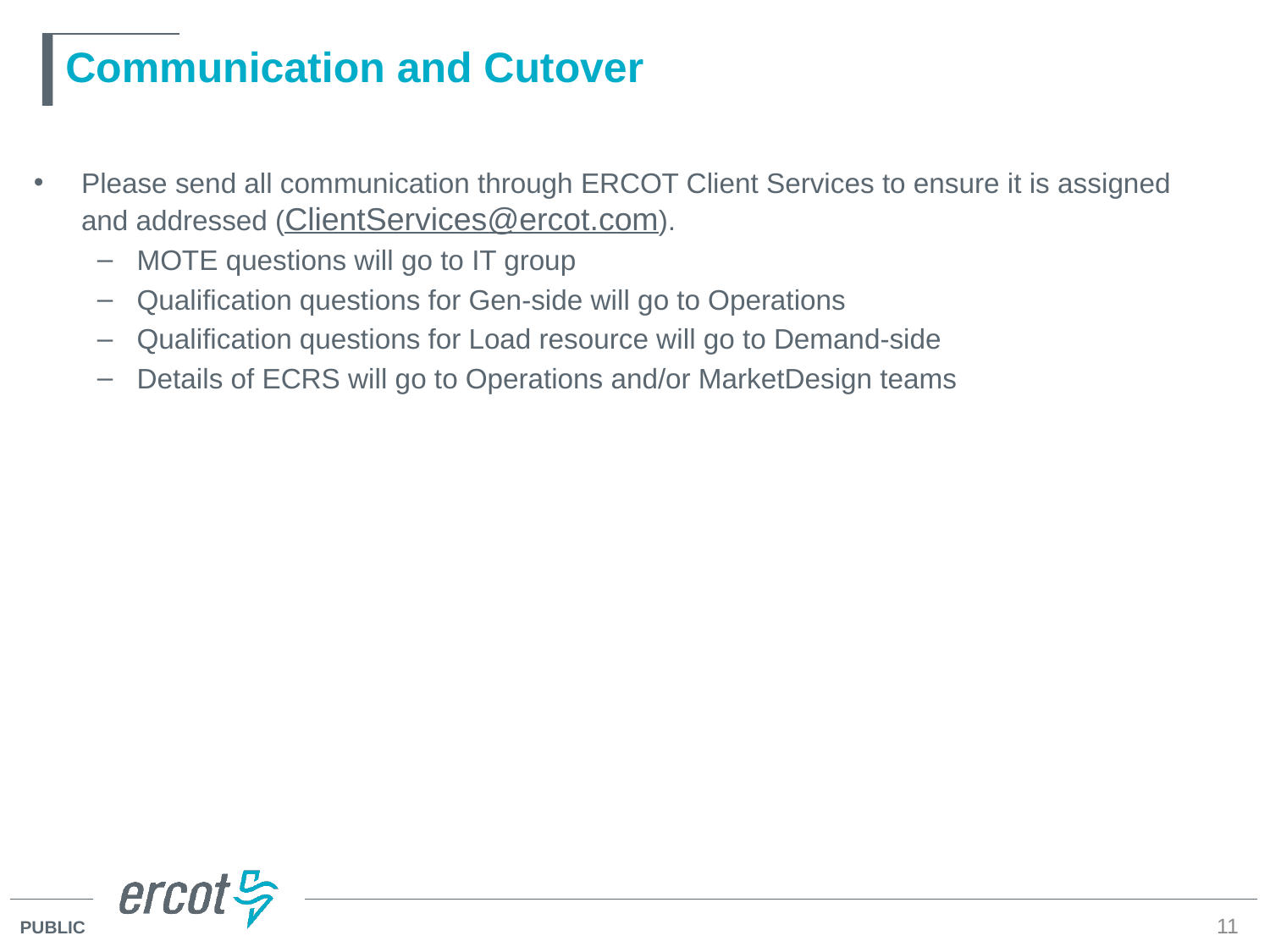

# Communication and Cutover
Please send all communication through ERCOT Client Services to ensure it is assigned and addressed (ClientServices@ercot.com).
MOTE questions will go to IT group
Qualification questions for Gen-side will go to Operations
Qualification questions for Load resource will go to Demand-side
Details of ECRS will go to Operations and/or MarketDesign teams

11